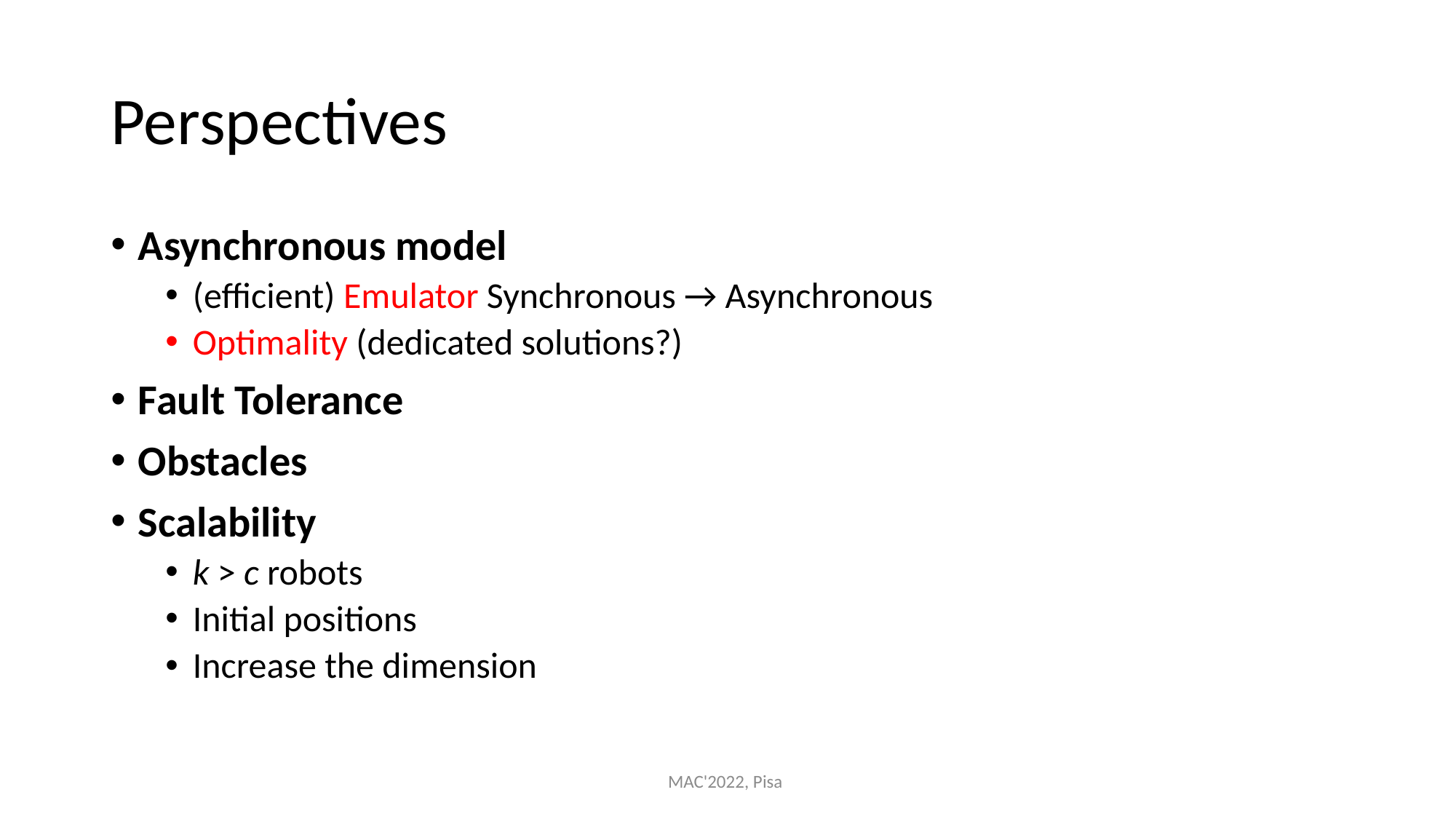

# Perspectives
Asynchronous model
(efficient) Emulator Synchronous → Asynchronous
Optimality (dedicated solutions?)
Fault Tolerance
Obstacles
Scalability
k > c robots
Initial positions
Increase the dimension

MAC'2022, Pisa